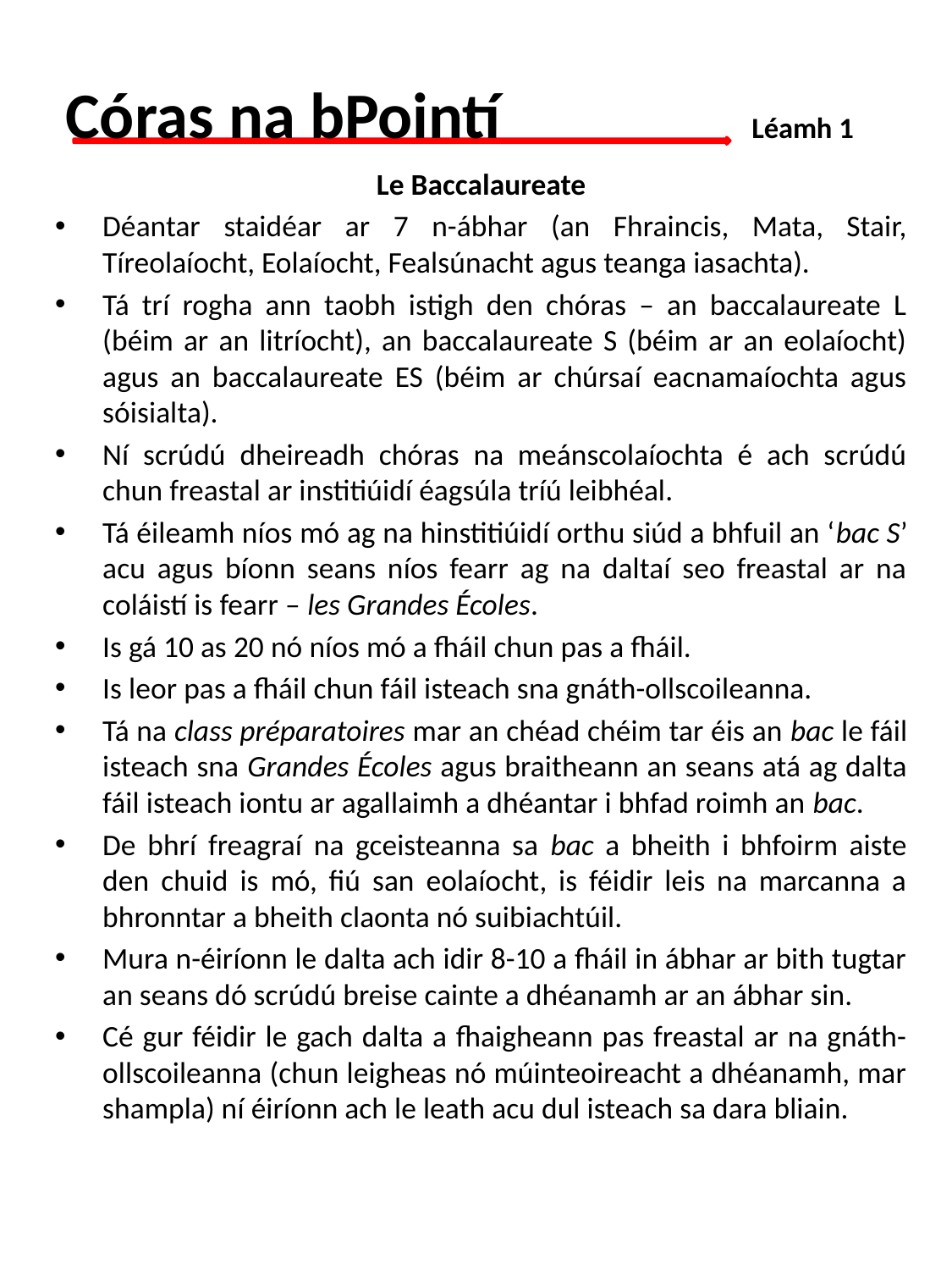

# Córas na bPointí	               Léamh 1

Le Baccalaureate
Déantar staidéar ar 7 n-ábhar (an Fhraincis, Mata, Stair, Tíreolaíocht, Eolaíocht, Fealsúnacht agus teanga iasachta).
Tá trí rogha ann taobh istigh den chóras – an baccalaureate L (béim ar an litríocht), an baccalaureate S (béim ar an eolaíocht) agus an baccalaureate ES (béim ar chúrsaí eacnamaíochta agus sóisialta).
Ní scrúdú dheireadh chóras na meánscolaíochta é ach scrúdú chun freastal ar institiúidí éagsúla tríú leibhéal.
Tá éileamh níos mó ag na hinstitiúidí orthu siúd a bhfuil an ‘bac S’ acu agus bíonn seans níos fearr ag na daltaí seo freastal ar na coláistí is fearr – les Grandes Écoles.
Is gá 10 as 20 nó níos mó a fháil chun pas a fháil.
Is leor pas a fháil chun fáil isteach sna gnáth-ollscoileanna.
Tá na class préparatoires mar an chéad chéim tar éis an bac le fáil isteach sna Grandes Écoles agus braitheann an seans atá ag dalta fáil isteach iontu ar agallaimh a dhéantar i bhfad roimh an bac.
De bhrí freagraí na gceisteanna sa bac a bheith i bhfoirm aiste den chuid is mó, fiú san eolaíocht, is féidir leis na marcanna a bhronntar a bheith claonta nó suibiachtúil.
Mura n-éiríonn le dalta ach idir 8-10 a fháil in ábhar ar bith tugtar an seans dó scrúdú breise cainte a dhéanamh ar an ábhar sin.
Cé gur féidir le gach dalta a fhaigheann pas freastal ar na gnáth-ollscoileanna (chun leigheas nó múinteoireacht a dhéanamh, mar shampla) ní éiríonn ach le leath acu dul isteach sa dara bliain.